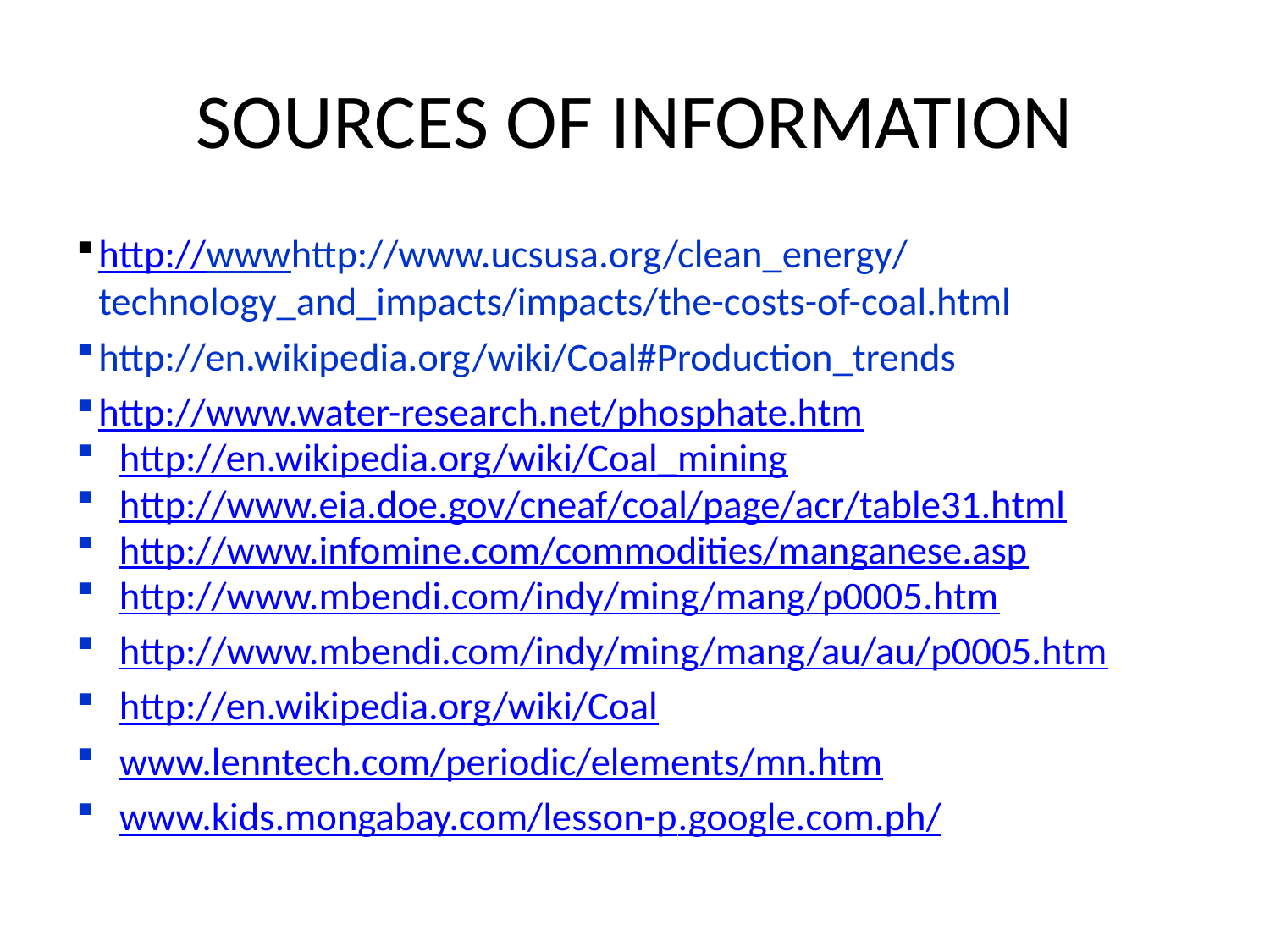

# SOURCES OF INFORMATION
http://wwwhttp://www.ucsusa.org/clean_energy/technology_and_impacts/impacts/the-costs-of-coal.html
http://en.wikipedia.org/wiki/Coal#Production_trends
http://www.water-research.net/phosphate.htm
http://en.wikipedia.org/wiki/Coal_mining
http://www.eia.doe.gov/cneaf/coal/page/acr/table31.html
http://www.infomine.com/commodities/manganese.asp
http://www.mbendi.com/indy/ming/mang/p0005.htm
http://www.mbendi.com/indy/ming/mang/au/au/p0005.htm
http://en.wikipedia.org/wiki/Coal
www.lenntech.com/periodic/elements/mn.htm
www.kids.mongabay.com/lesson-p.google.com.ph/